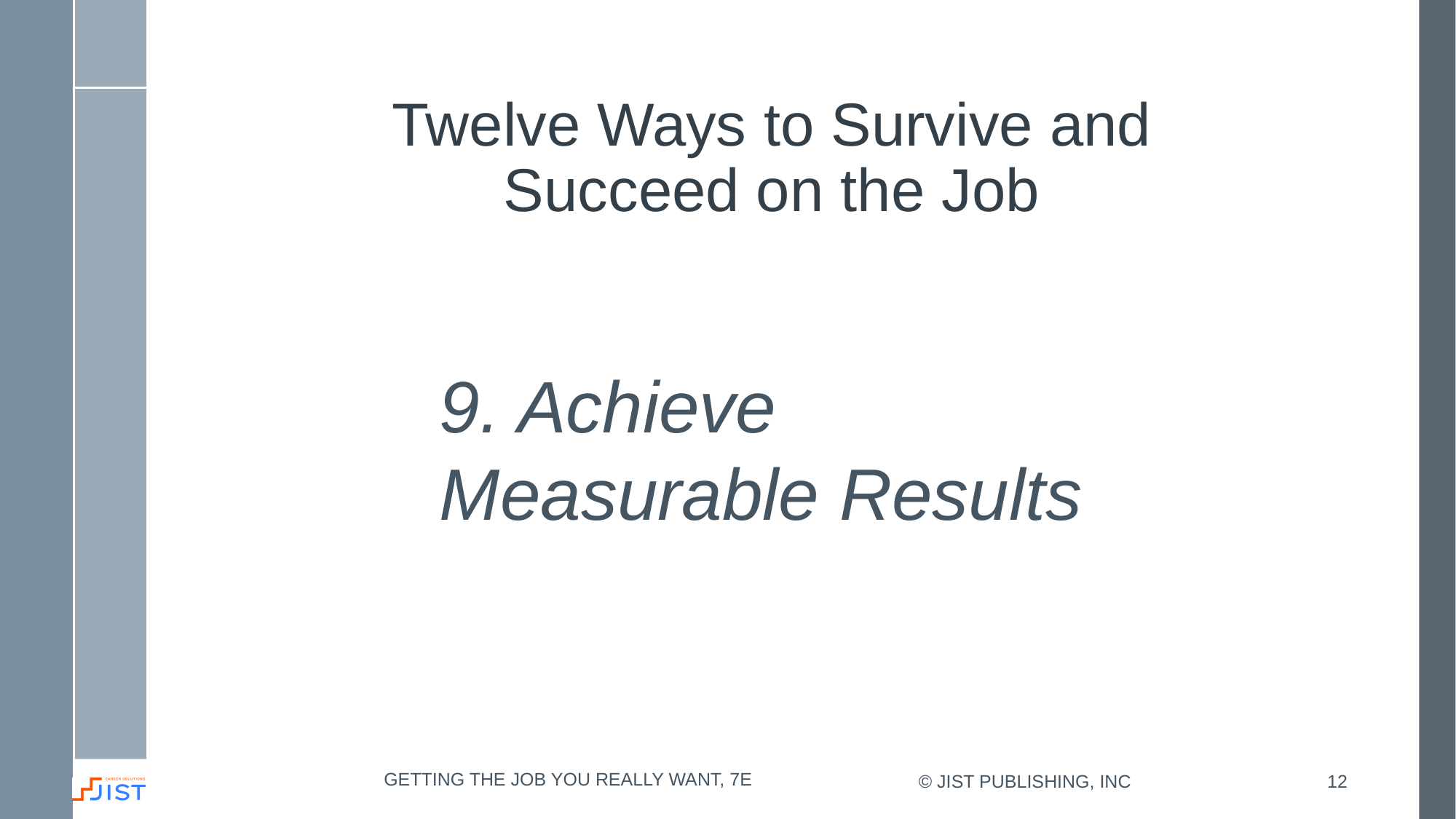

# Twelve Ways to Survive and Succeed on the Job
9. Achieve Measurable Results
Getting the job you really want, 7e
© JIST Publishing, Inc
12